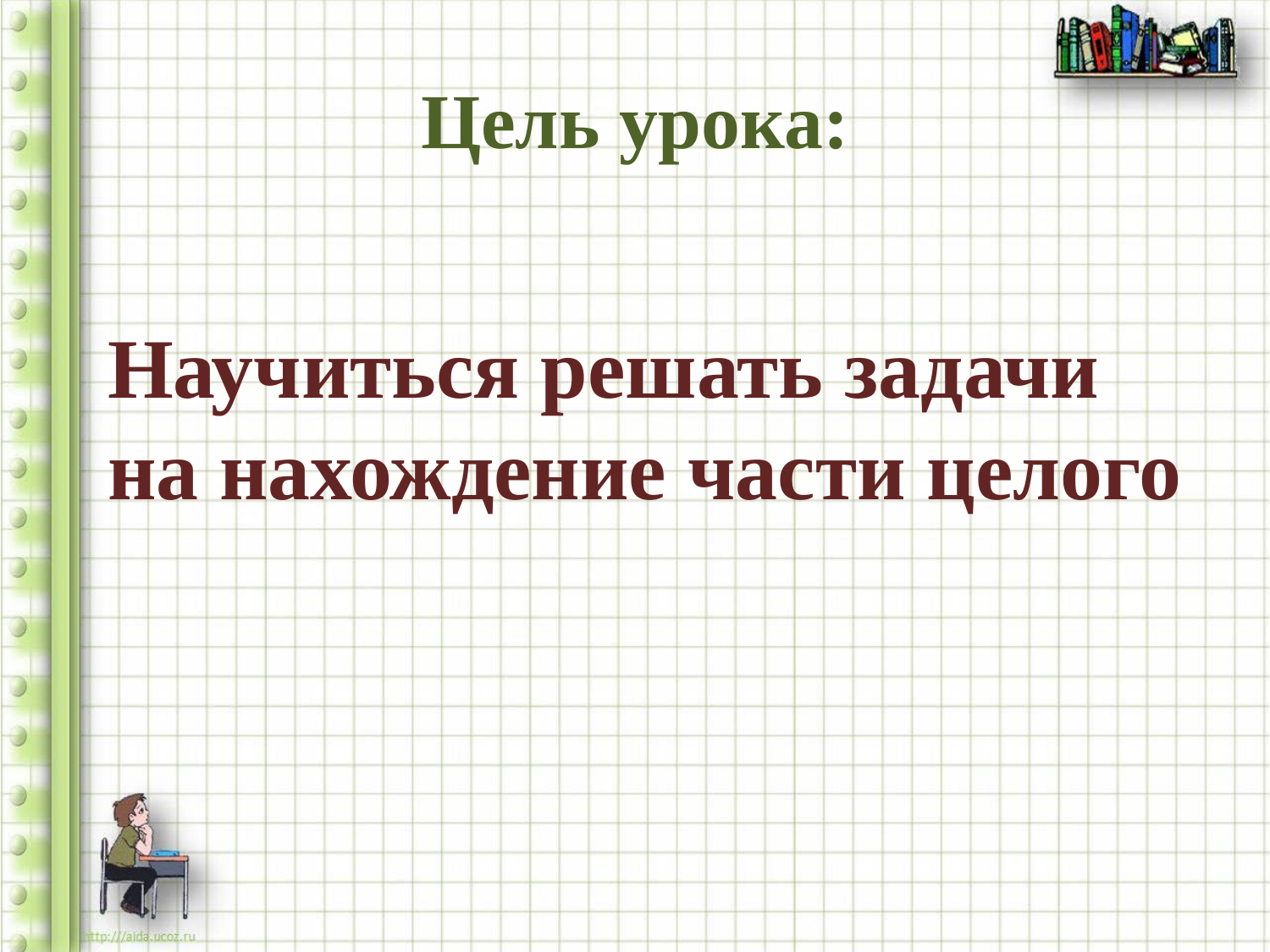

# Цель урока:

Научиться решать задачи на нахождение части целого